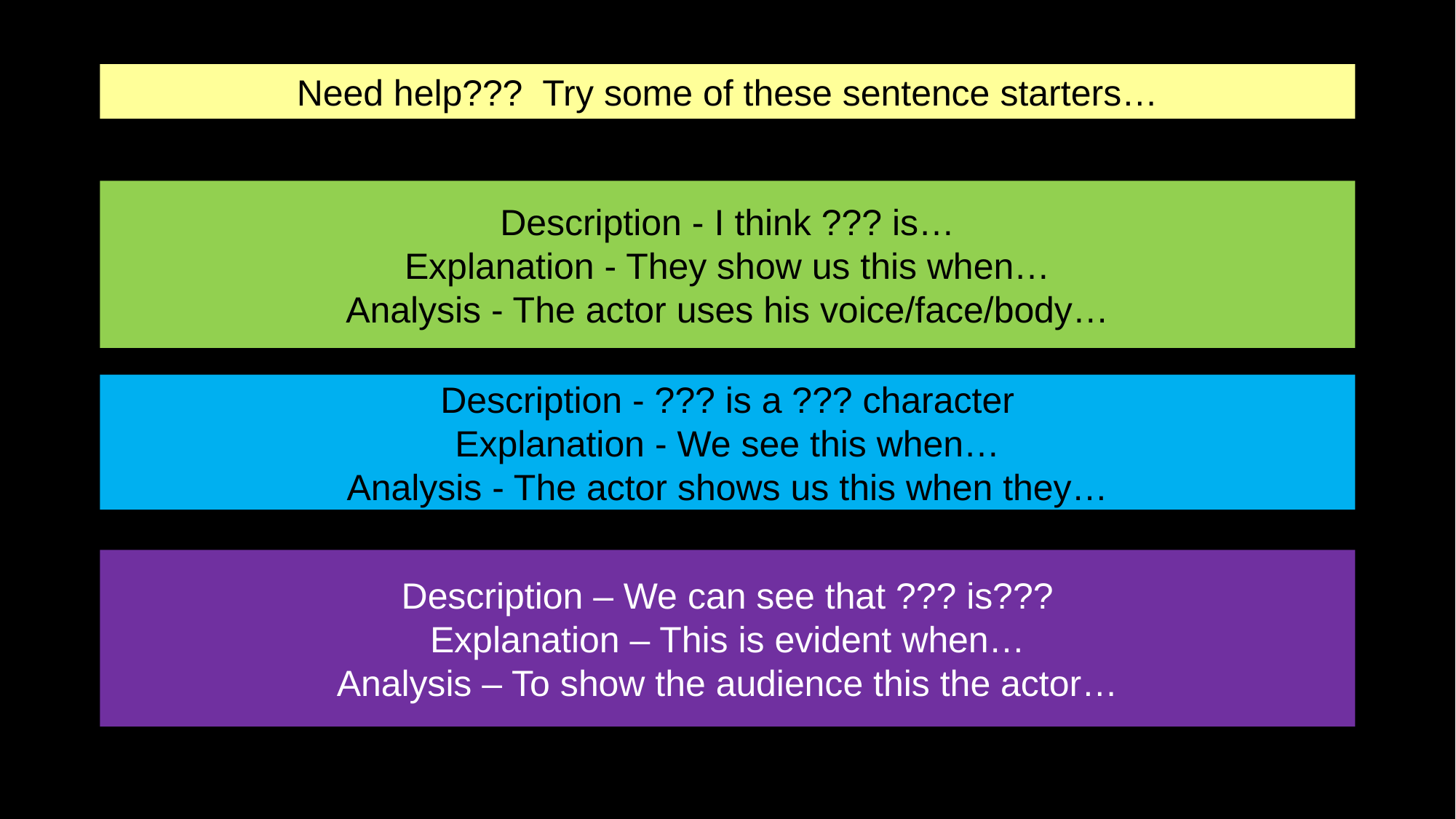

Need help???  Try some of these sentence starters…
Description - I think ??? is…
Explanation - They show us this when…
Analysis - The actor uses his voice/face/body…
Description - ??? is a ??? character
Explanation - We see this when…
Analysis - The actor shows us this when they…
Description – We can see that ??? is???
Explanation – This is evident when…
Analysis – To show the audience this the actor…